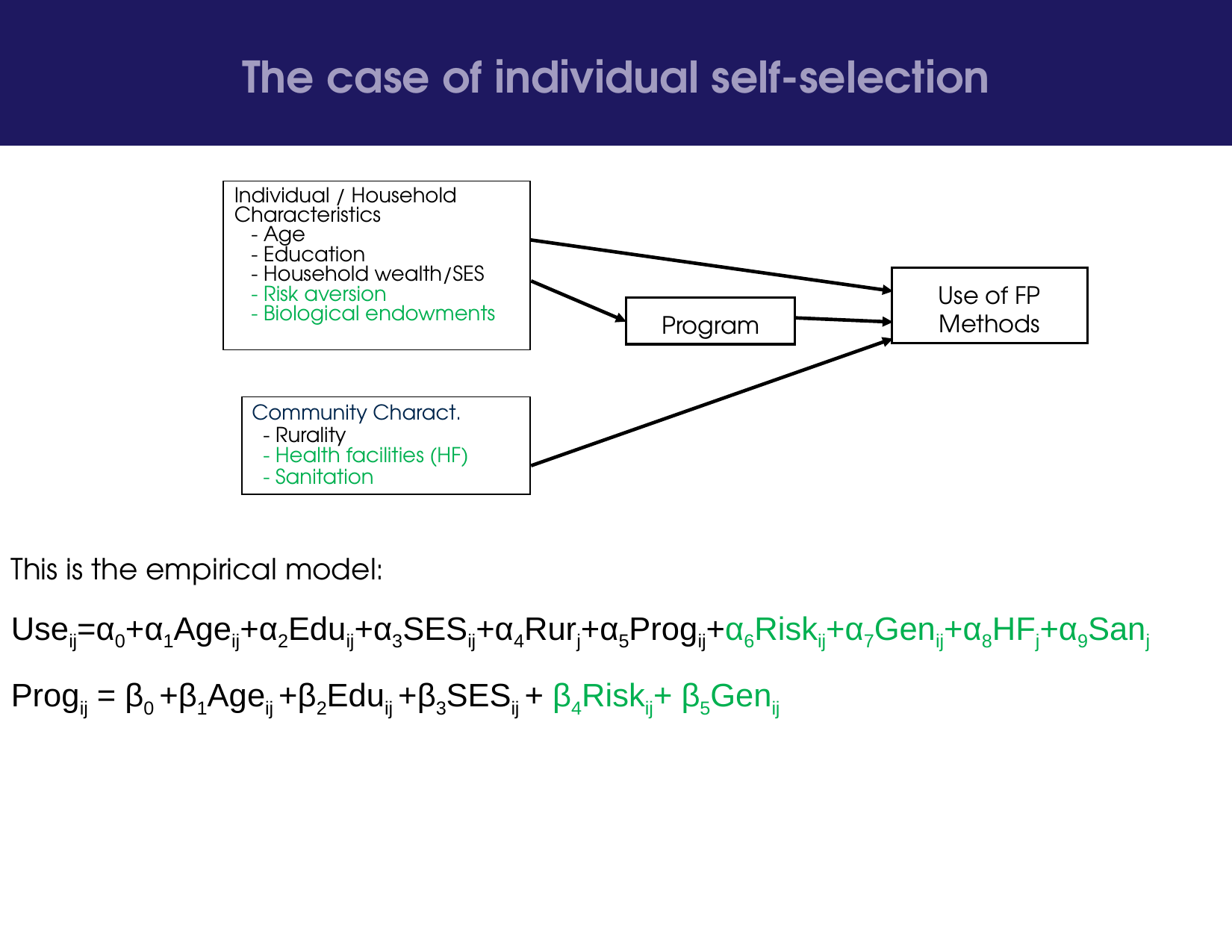

The case of individual self-selection
Individual / Household Characteristics
   - Age
   - Education
   - Household wealth/SES
   - Risk aversion
   - Biological endowments

Use of FP Methods

Program

Community Charact.
  - Rurality
  - Health facilities (HF)
  - Sanitation

This is the empirical model:
Useij=α0+α1Ageij+α2Eduij+α3SESij+α4Rurj+α5Progij+α6Riskij+α7Genij+α8HFj+α9Sanj
Progij = β0 +β1Ageij +β2Eduij +β3SESij + β4Riskij+ β5Genij